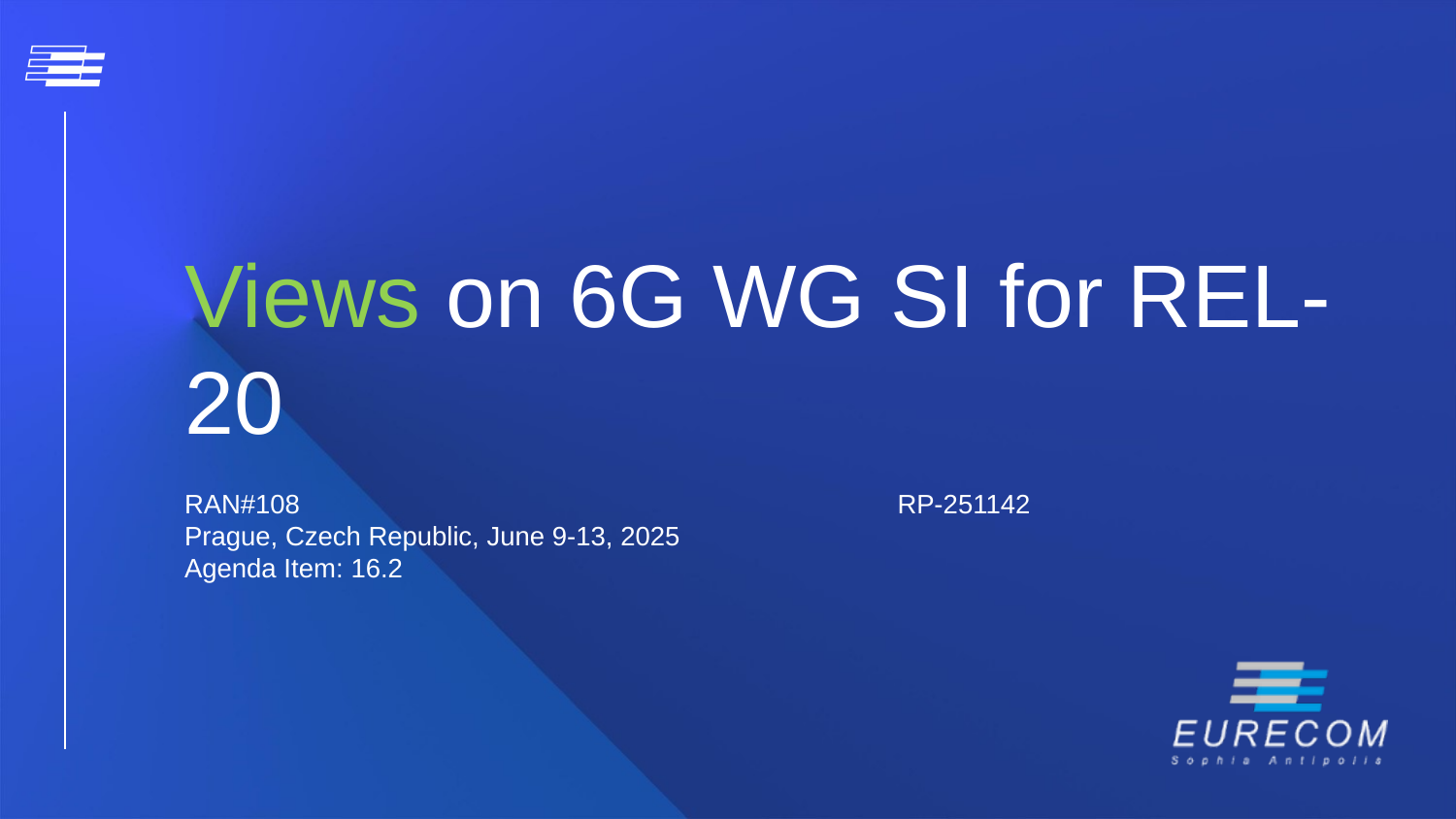

# Views on 6G WG SI for REL-20
RAN#108	     				                               RP-251142
Prague, Czech Republic, June 9-13, 2025
Agenda Item: 16.2